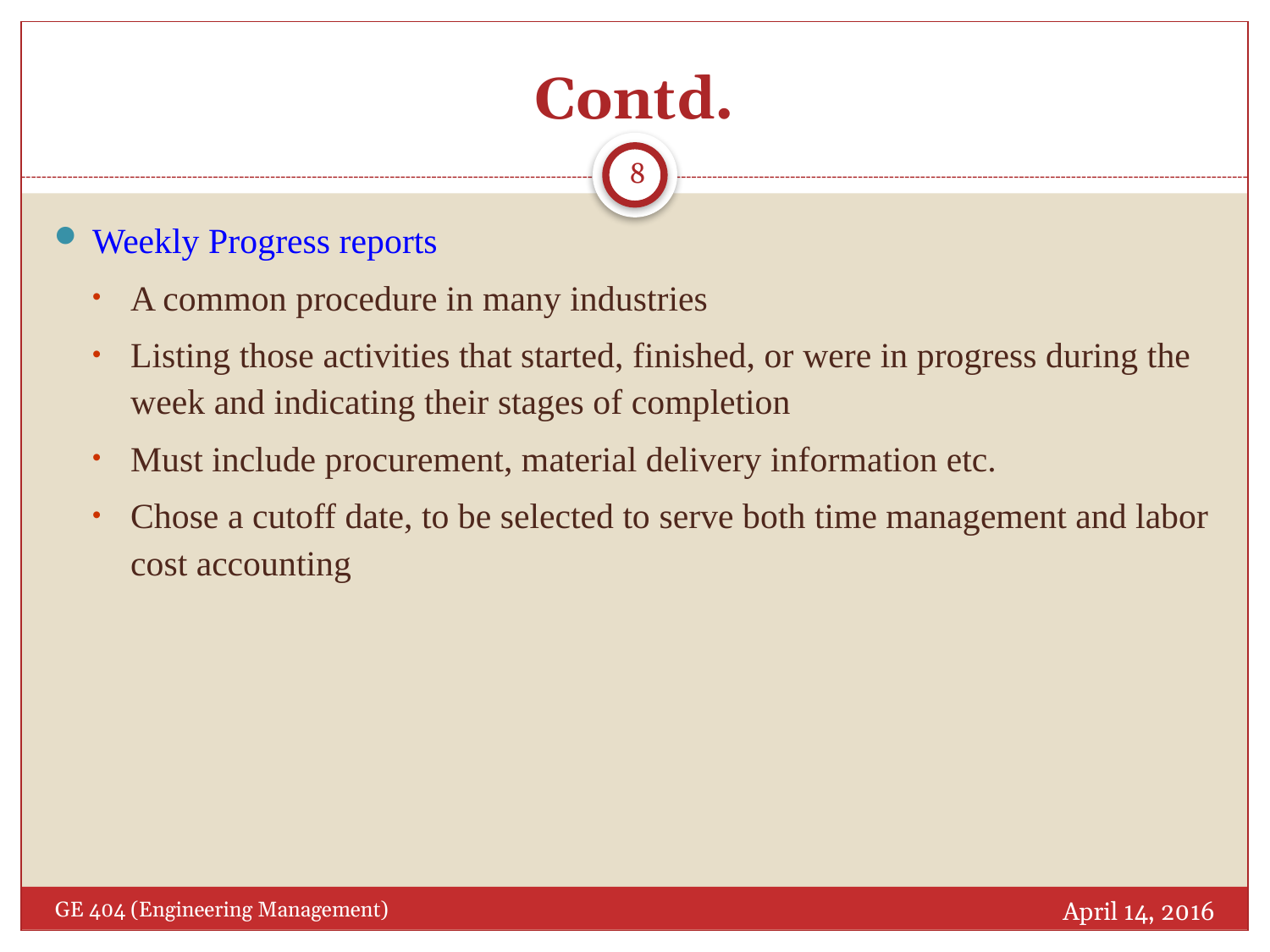

# Contd.
8
Weekly Progress reports
A common procedure in many industries
Listing those activities that started, finished, or were in progress during the week and indicating their stages of completion
Must include procurement, material delivery information etc.
Chose a cutoff date, to be selected to serve both time management and labor cost accounting

April 14, 2016
GE 404 (Engineering Management)